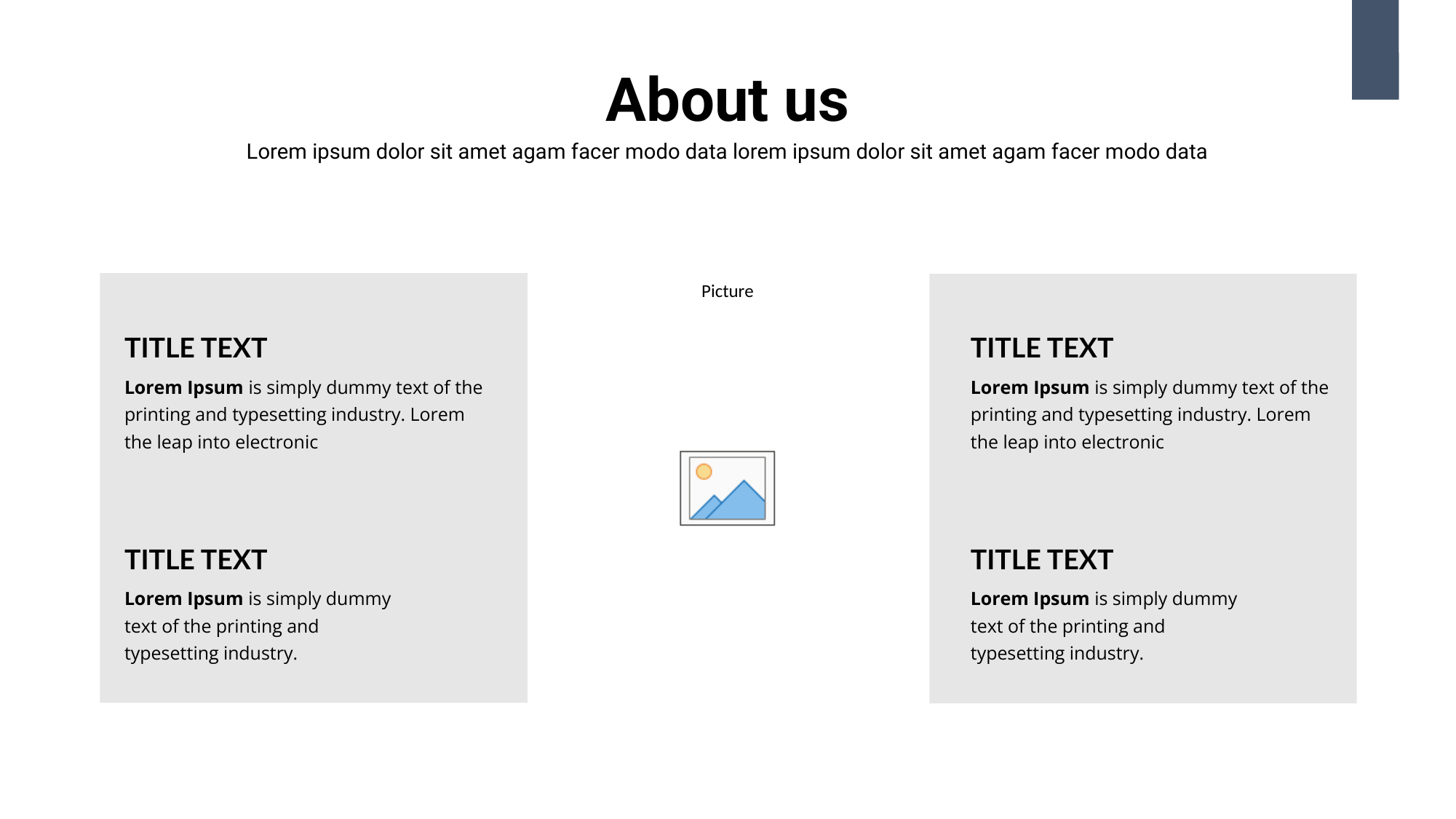

5
About us
Lorem ipsum dolor sit amet agam facer modo data lorem ipsum dolor sit amet agam facer modo data

TITLE TEXT
Lorem Ipsum is simply dummy text of the printing and typesetting industry. Lorem the leap into electronic
TITLE TEXT
Lorem Ipsum is simply dummy text of the printing and typesetting industry. Lorem the leap into electronic
TITLE TEXT
Lorem Ipsum is simply dummy text of the printing and typesetting industry.
TITLE TEXT
Lorem Ipsum is simply dummy text of the printing and typesetting industry.